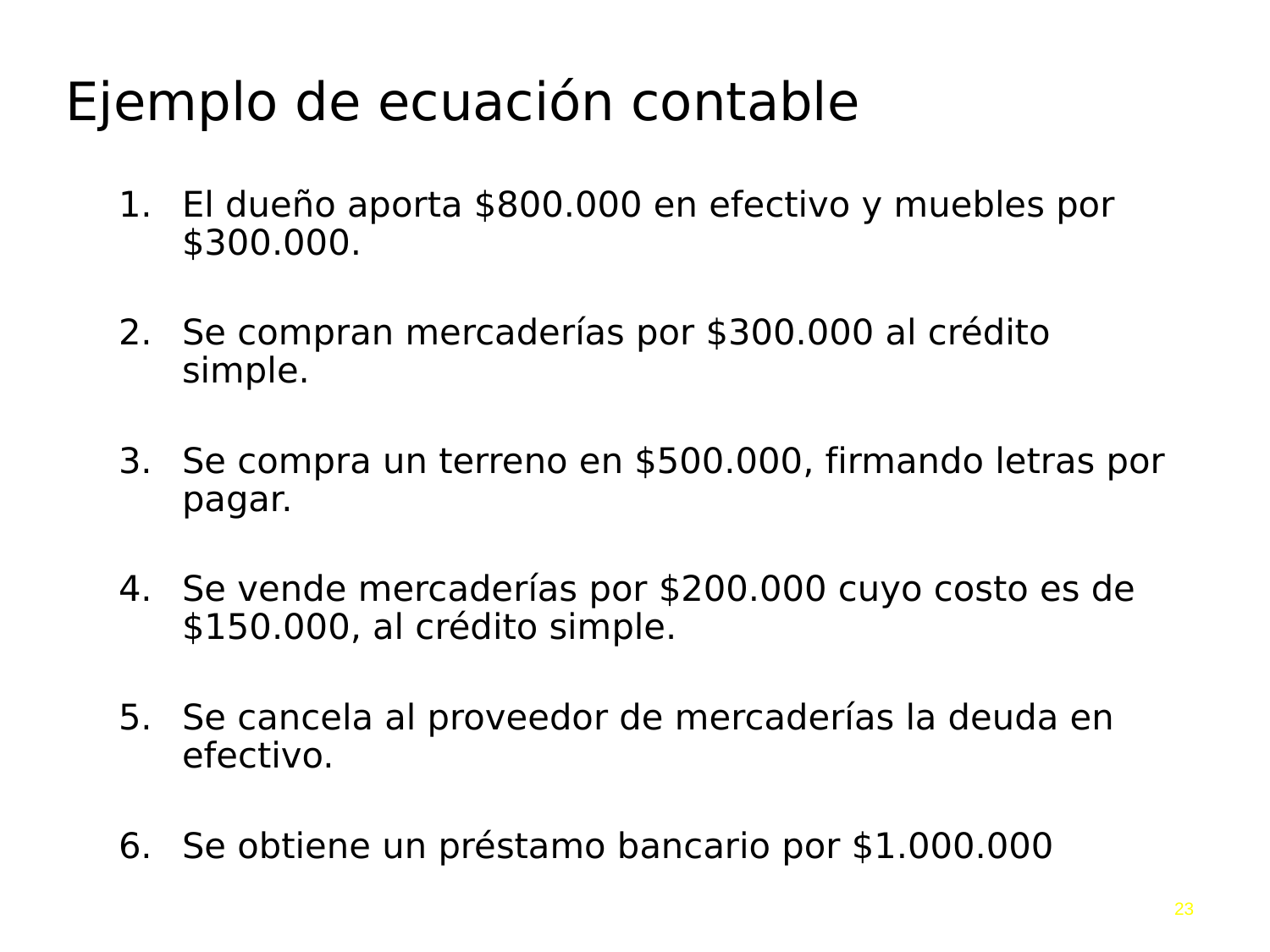

# Ejemplo de ecuación contable
El dueño aporta $800.000 en efectivo y muebles por $300.000.

Se compran mercaderías por $300.000 al crédito simple.

Se compra un terreno en $500.000, firmando letras por pagar.

Se vende mercaderías por $200.000 cuyo costo es de $150.000, al crédito simple.

Se cancela al proveedor de mercaderías la deuda en efectivo.

Se obtiene un préstamo bancario por $1.000.000
23